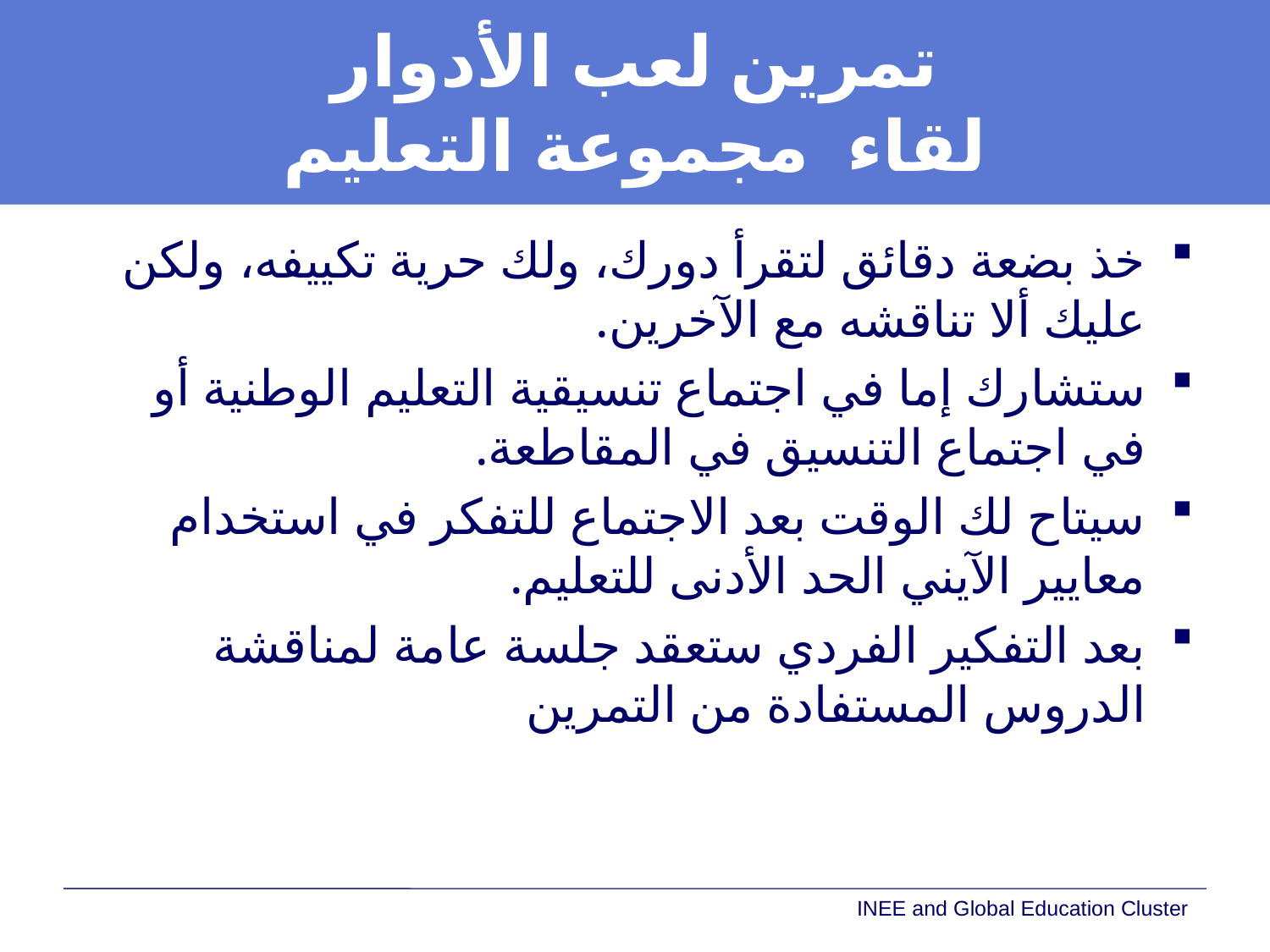

# تمرين لعب الأدوار لقاء  مجموعة التعليم
خذ بضعة دقائق لتقرأ دورك، ولك حرية تكييفه، ولكن عليك ألا تناقشه مع الآخرين.
ستشارك إما في اجتماع تنسيقية التعليم الوطنية أو في اجتماع التنسيق في المقاطعة.
سيتاح لك الوقت بعد الاجتماع للتفكر في استخدام معايير الآيني الحد الأدنى للتعليم.
بعد التفكير الفردي ستعقد جلسة عامة لمناقشة الدروس المستفادة من التمرين

INEE and Global Education Cluster